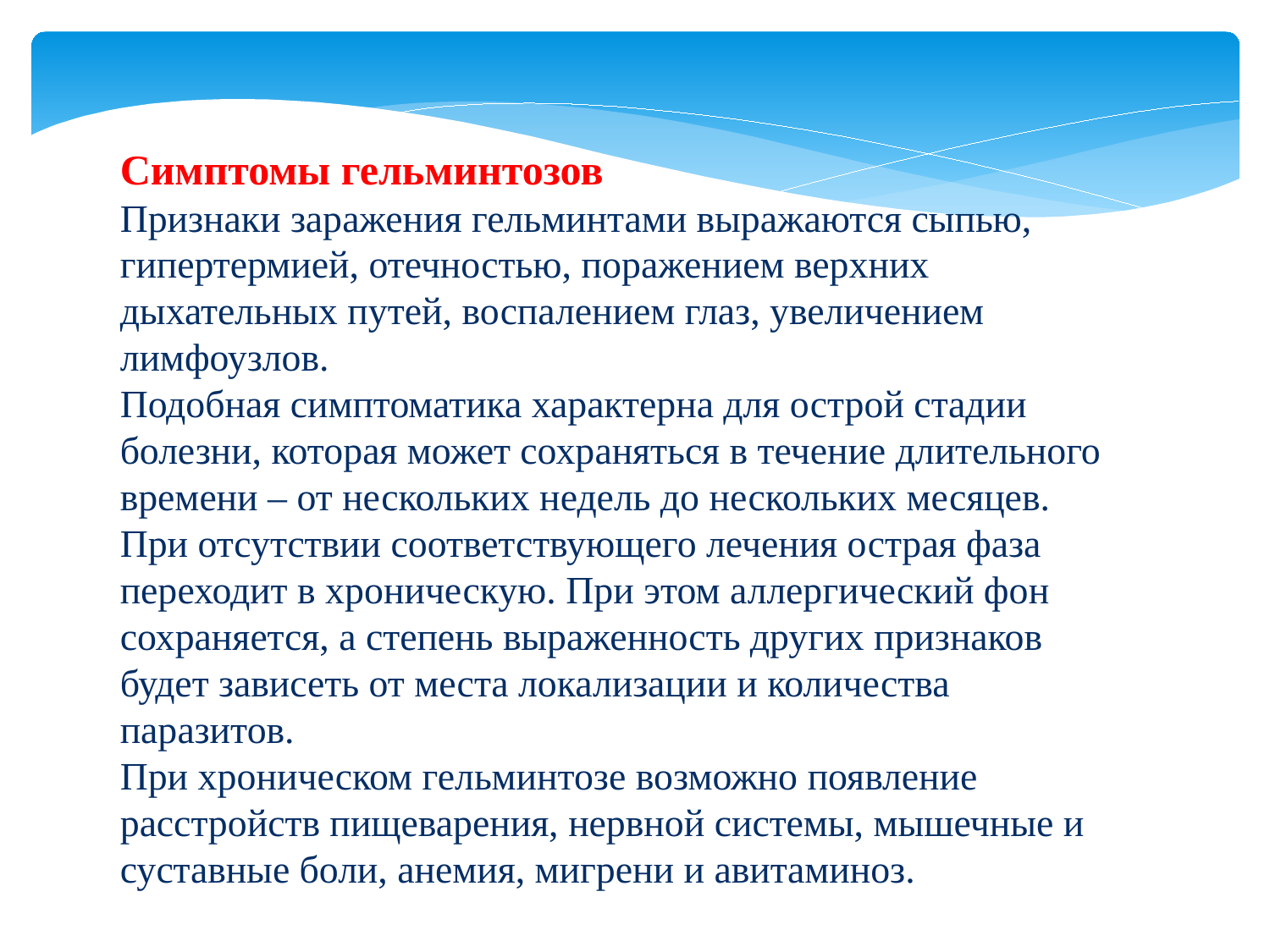

Симптомы гельминтозов
Признаки заражения гельминтами выражаются сыпью, гипертермией, отечностью, поражением верхних дыхательных путей, воспалением глаз, увеличением лимфоузлов.
Подобная симптоматика характерна для острой стадии болезни, которая может сохраняться в течение длительного времени – от нескольких недель до нескольких месяцев.
При отсутствии соответствующего лечения острая фаза переходит в хроническую. При этом аллергический фон сохраняется, а степень выраженность других признаков будет зависеть от места локализации и количества паразитов.
При хроническом гельминтозе возможно появление расстройств пищеварения, нервной системы, мышечные и суставные боли, анемия, мигрени и авитаминоз.